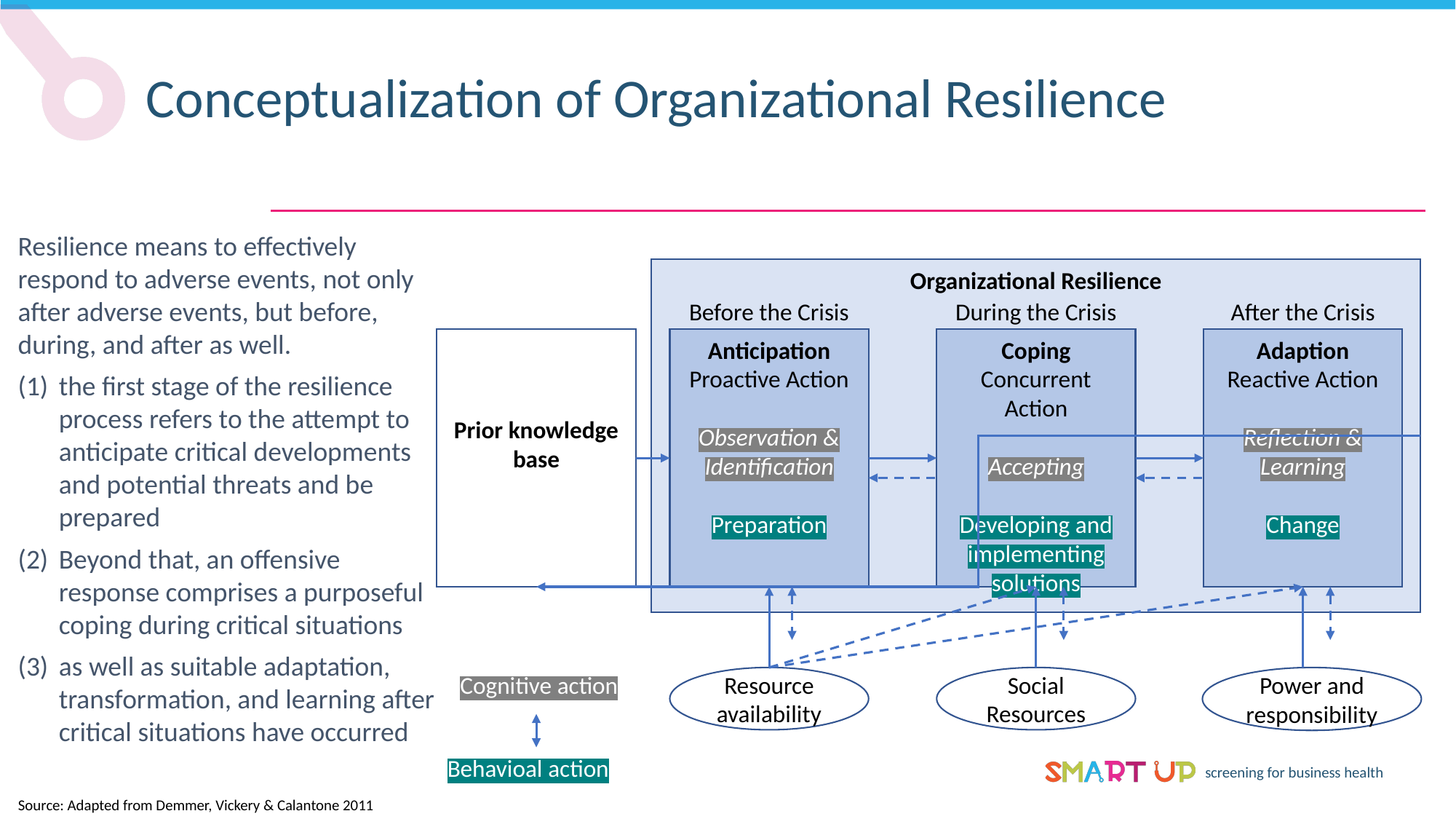

Conceptualization of Organizational Resilience
Resilience means to effectively respond to adverse events, not only after adverse events, but before, during, and after as well.
the first stage of the resilience process refers to the attempt to anticipate critical developments and potential threats and be prepared
Beyond that, an offensive response comprises a purposeful coping during critical situations
as well as suitable adaptation, transformation, and learning after critical situations have occurred

Organizational Resilience
Before the Crisis
During the Crisis
After the Crisis
Anticipation
Proactive Action
Observation & Identification

Preparation

Prior knowledge base

Coping
Concurrent Action

Accepting

Developing and implementing solutions

Adaption
Reactive Action

Reflection & Learning

Change

Cognitive action
Resource availability
Social Resources
Power and responsibility
Behavioal action
Source: Adapted from Demmer, Vickery & Calantone 2011